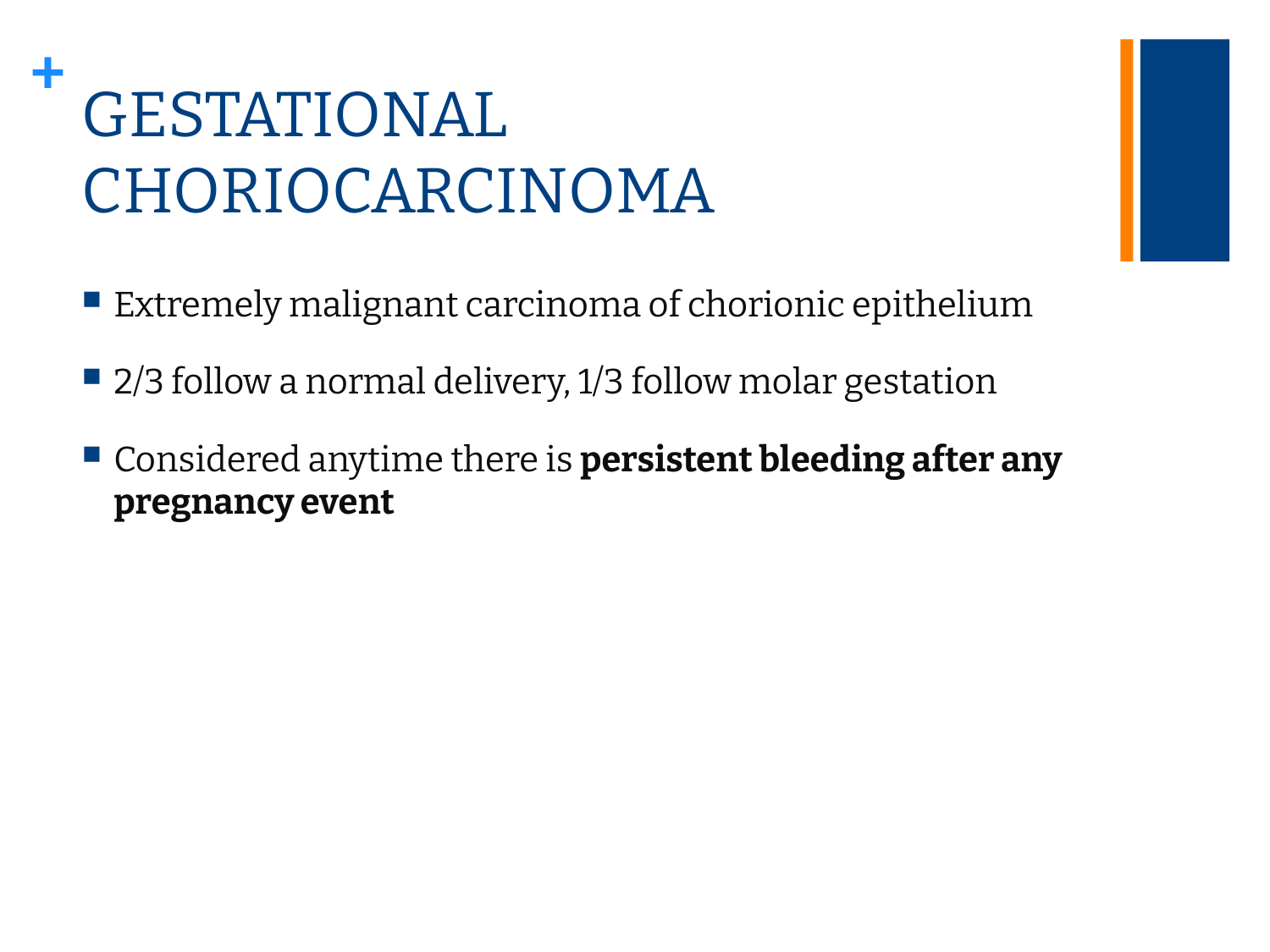

# GESTATIONAL CHORIOCARCINOMA
Extremely malignant carcinoma of chorionic epithelium
2/3 follow a normal delivery, 1/3 follow molar gestation
Considered anytime there is persistent bleeding after any pregnancy event